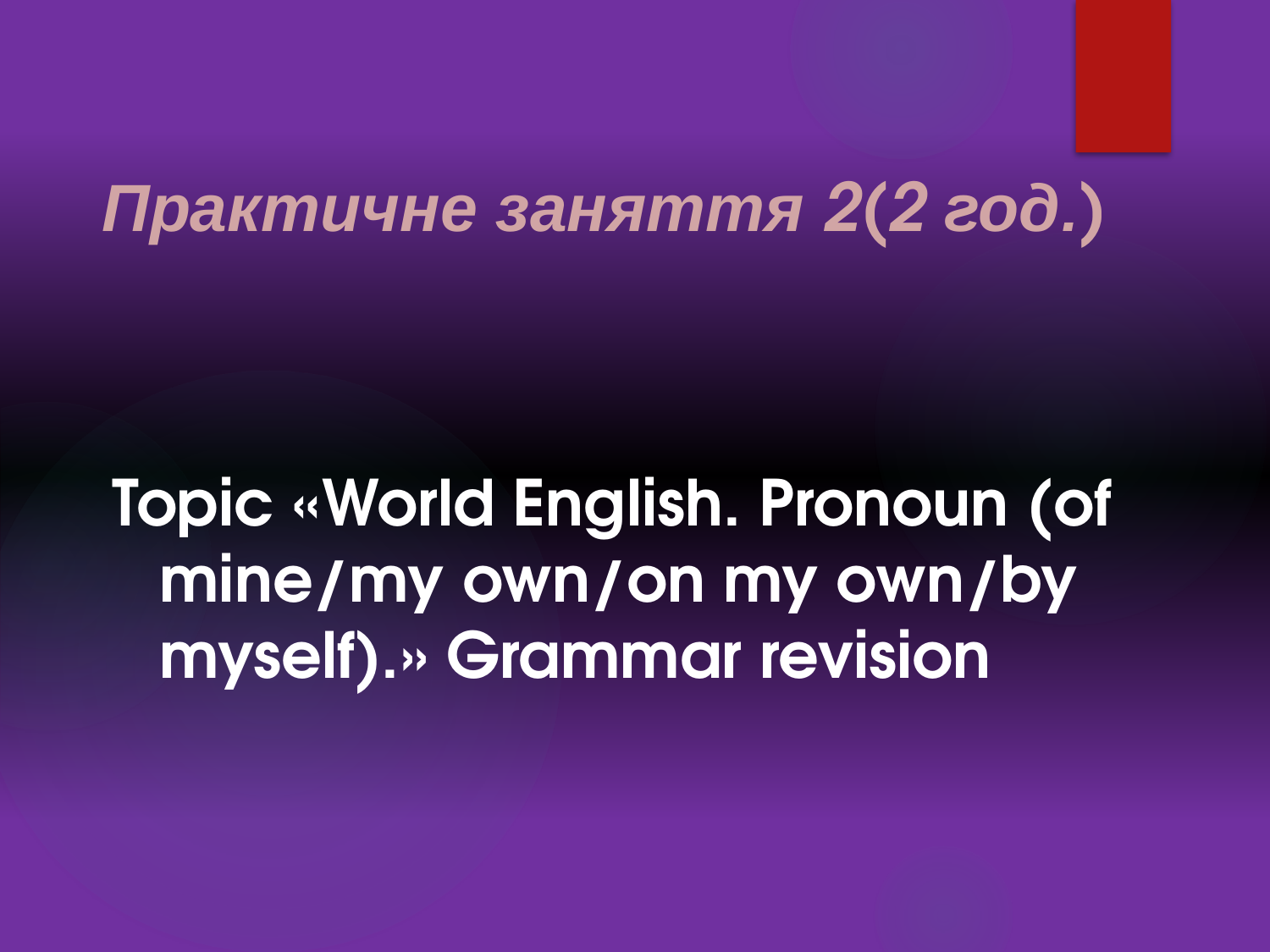

# Практичне заняття 2(2 год.)
Topic «World English. Pronoun (of mine/my own/on my own/by myself).» Grammar revision